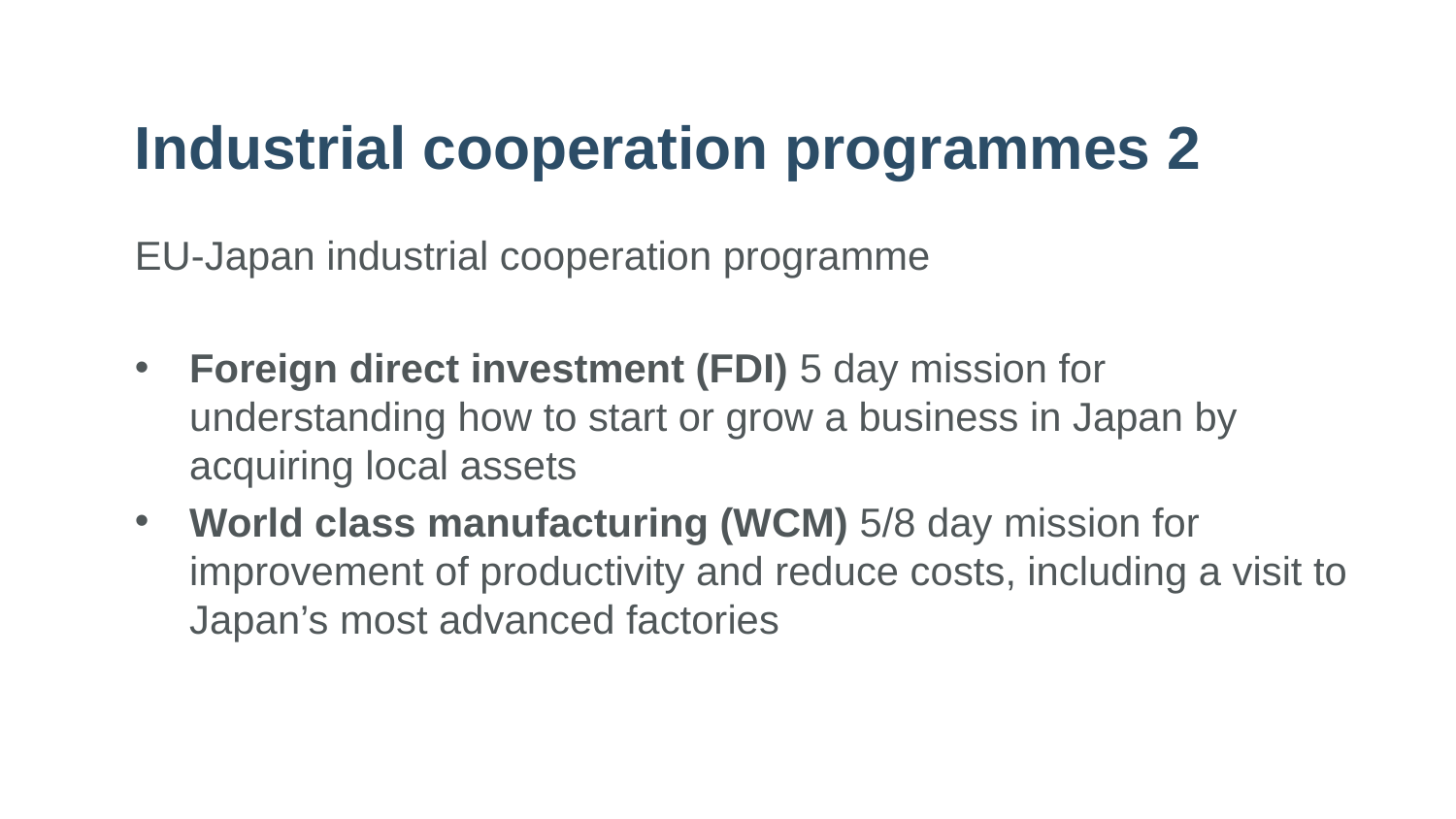

# Industrial cooperation programmes 2
EU-Japan industrial cooperation programme

Foreign direct investment (FDI) 5 day mission for understanding how to start or grow a business in Japan by acquiring local assets
World class manufacturing (WCM) 5/8 day mission for improvement of productivity and reduce costs, including a visit to Japan’s most advanced factories